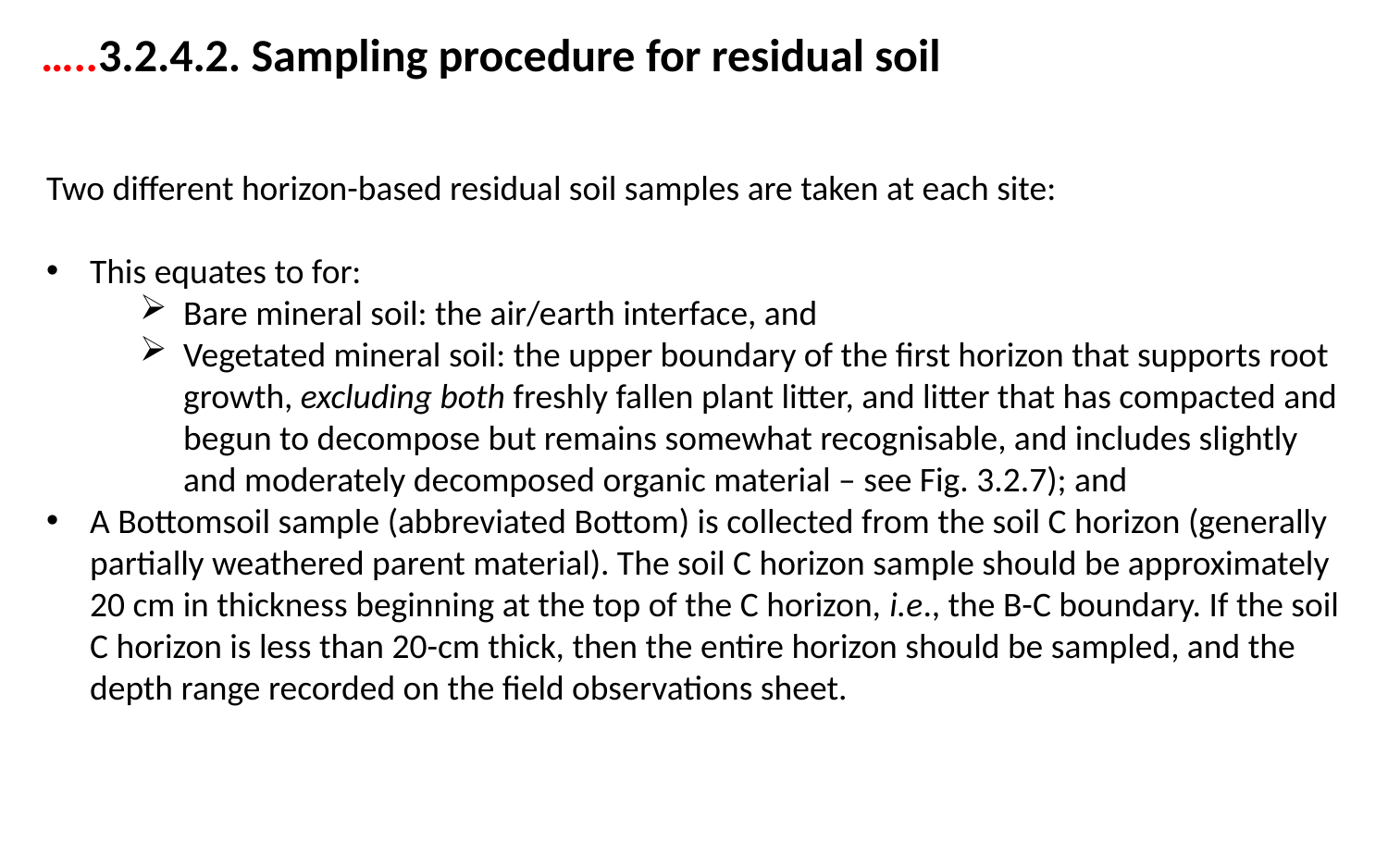

…..3.2.4.2. Sampling procedure for residual soil
Two different horizon-based residual soil samples are taken at each site:

This equates to for:
Bare mineral soil: the air/earth interface, and
Vegetated mineral soil: the upper boundary of the first horizon that supports root growth, excluding both freshly fallen plant litter, and litter that has compacted and begun to decompose but remains somewhat recognisable, and includes slightly and moderately decomposed organic material – see Fig. 3.2.7); and
A Bottomsoil sample (abbreviated Bottom) is collected from the soil C horizon (generally partially weathered parent material). The soil C horizon sample should be approximately 20 cm in thickness beginning at the top of the C horizon, i.e., the B-C boundary. If the soil C horizon is less than 20-cm thick, then the entire horizon should be sampled, and the depth range recorded on the field observations sheet.